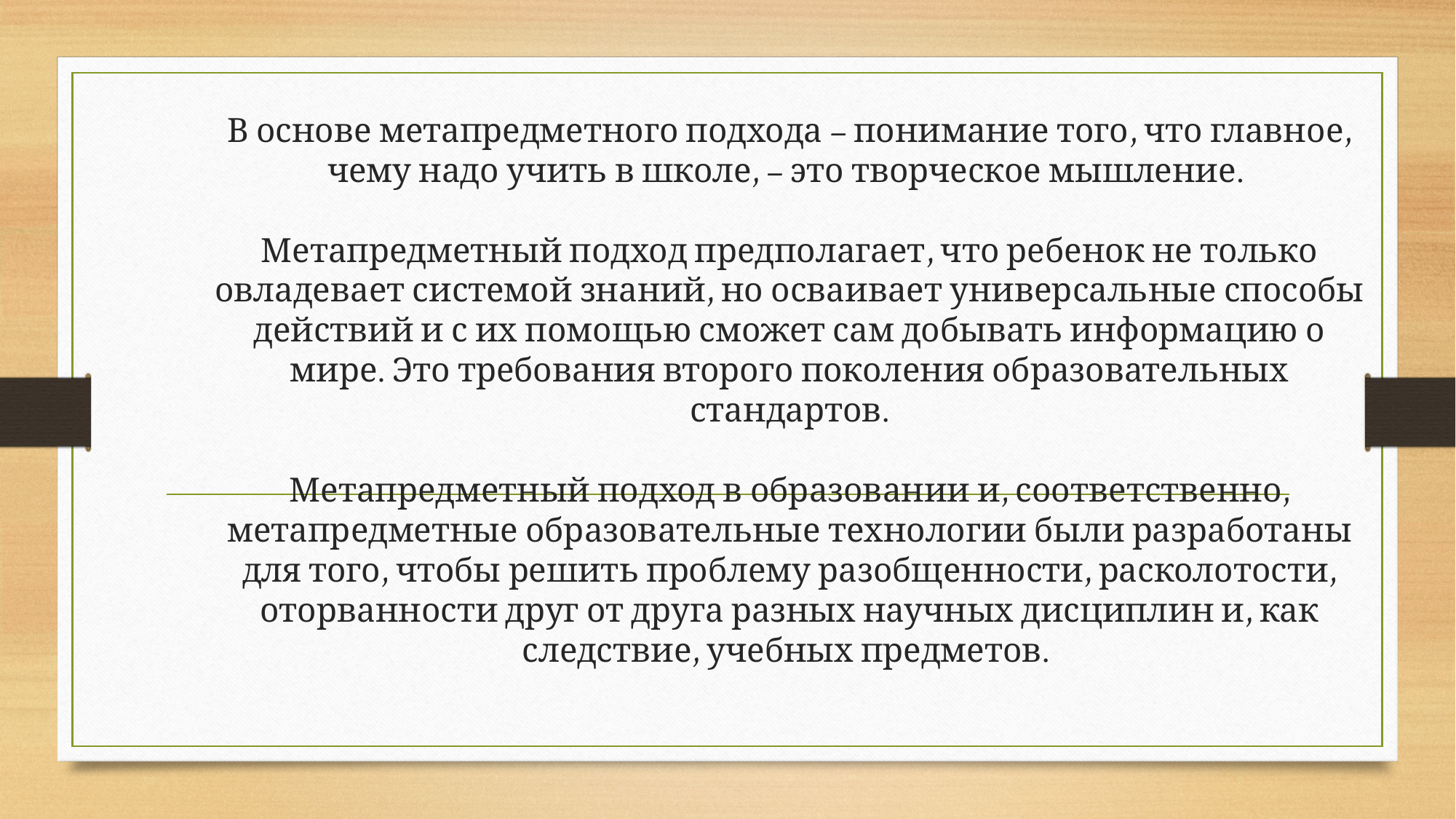

# В основе метапредметного подхода – понимание того, что главное, чему надо учить в школе, – это творческое мышление. Метапредметный подход предполагает, что ребенок не только овладевает системой знаний, но осваивает универсальные способы действий и с их помощью сможет сам добывать информацию о мире. Это требования второго поколения образовательных стандартов. Метапредметный подход в образовании и, соответственно, метапредметные образовательные технологии были разработаны для того, чтобы решить проблему разобщенности, расколотости, оторванности друг от друга разных научных дисциплин и, как следствие, учебных предметов.